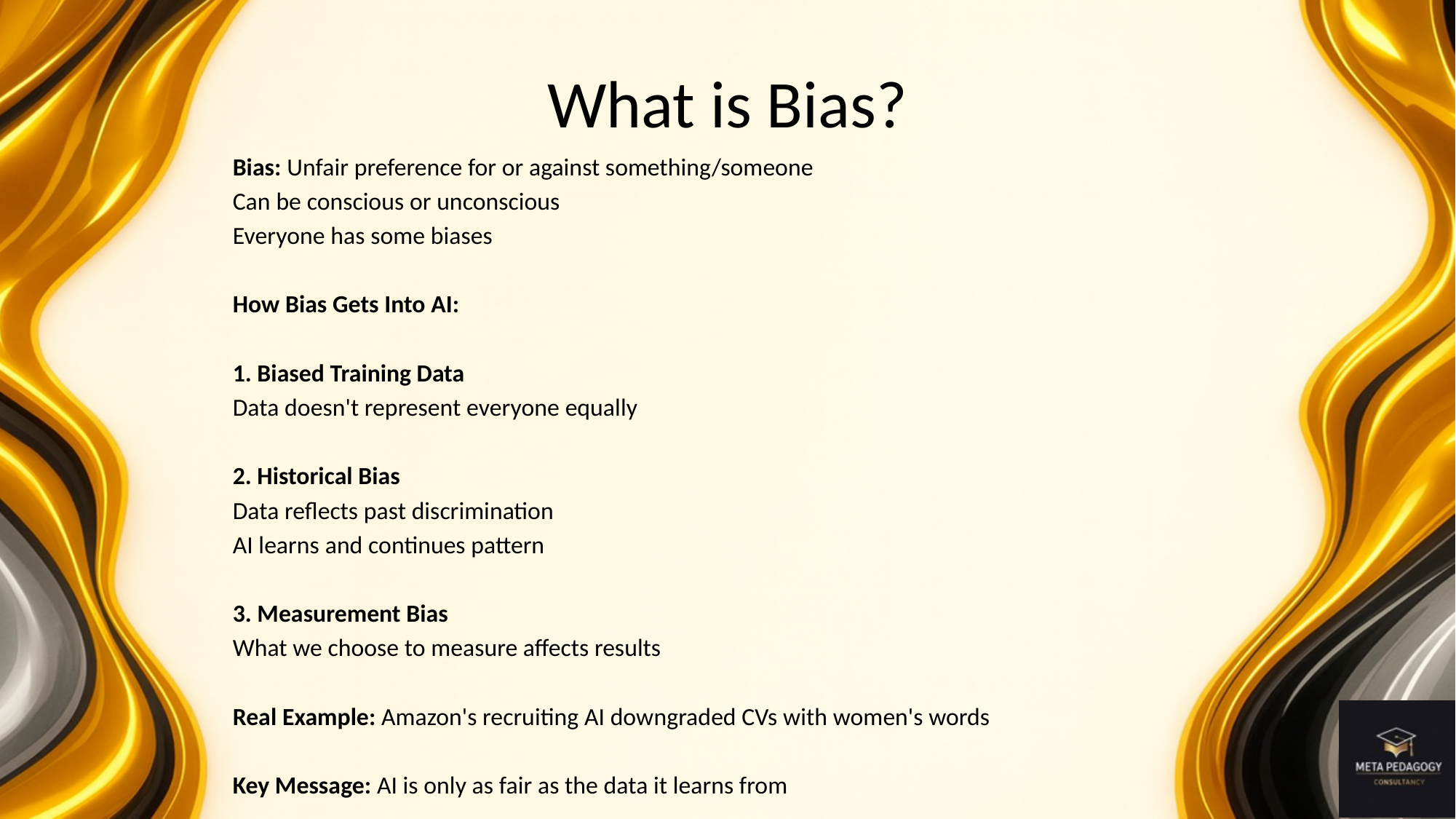

# What is Bias?
Bias: Unfair preference for or against something/someone
Can be conscious or unconscious
Everyone has some biases

How Bias Gets Into AI:

1. Biased Training Data
Data doesn't represent everyone equally

2. Historical Bias
Data reflects past discrimination
AI learns and continues pattern

3. Measurement Bias
What we choose to measure affects results

Real Example: Amazon's recruiting AI downgraded CVs with women's words

Key Message: AI is only as fair as the data it learns from